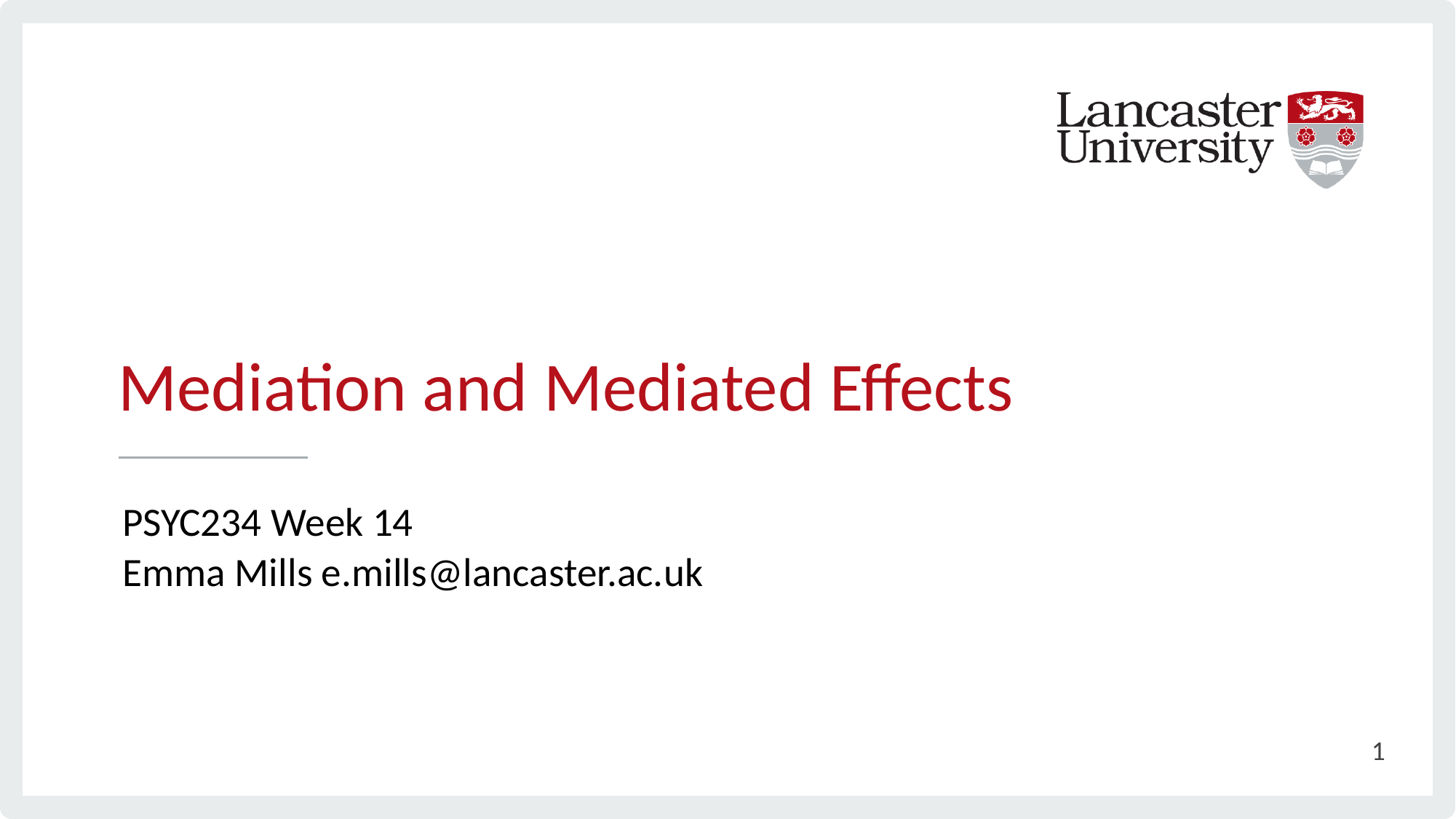

# Mediation and Mediated Effects
PSYC234 Week 14
Emma Mills e.mills@lancaster.ac.uk
1